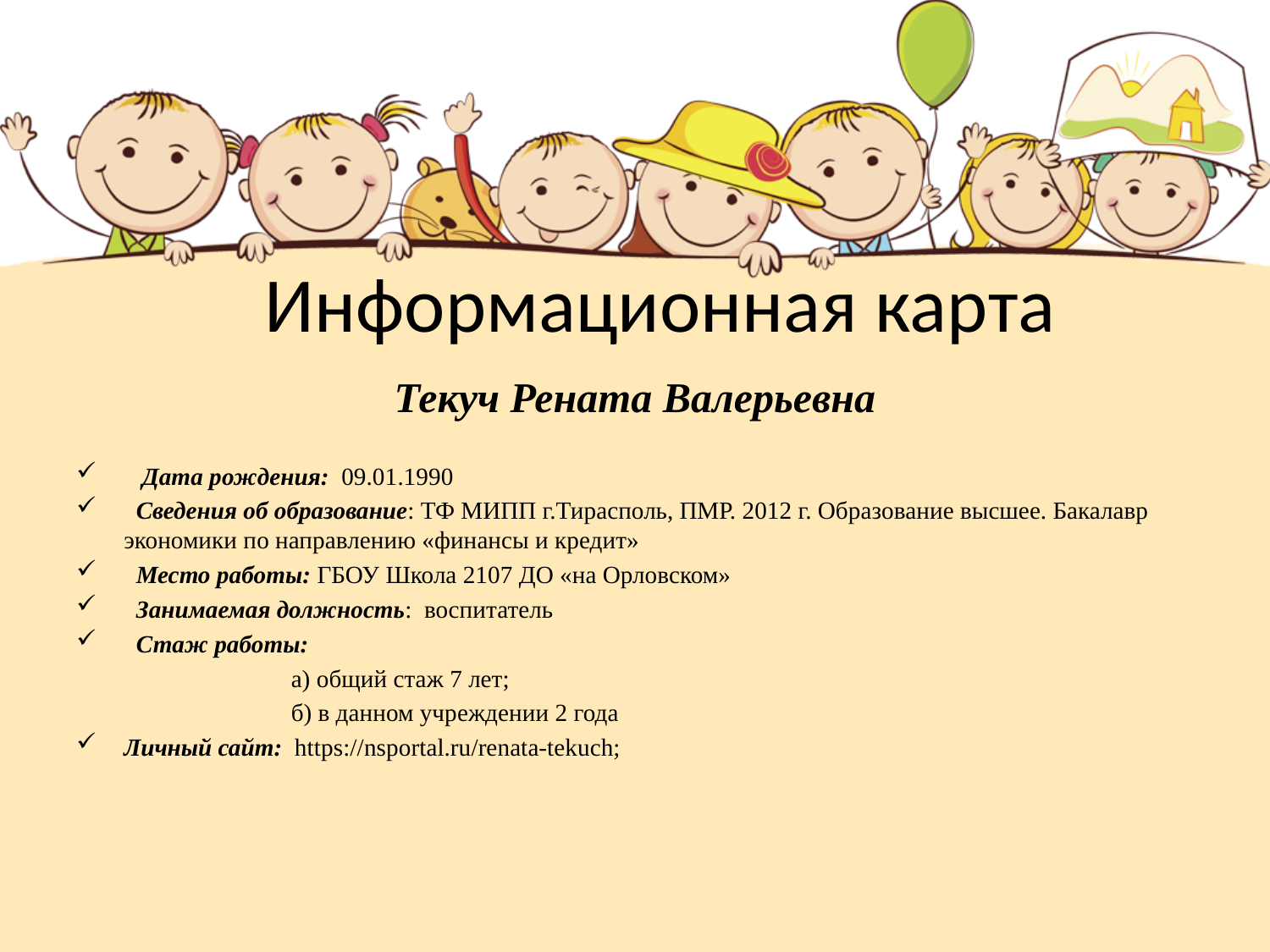

Текуч Рената Валерьевна

   Дата рождения:  09.01.1990
  Сведения об образование: ТФ МИПП г.Тирасполь, ПМР. 2012 г. Образование высшее. Бакалавр экономики по направлению «финансы и кредит»
  Место работы: ГБОУ Школа 2107 ДО «на Орловском»
  Занимаемая должность:  воспитатель
  Стаж работы:
                                   а) общий стаж 7 лет;
                                   б) в данном учреждении 2 года
Личный сайт:  https://nsportal.ru/renata-tekuch;

# Информационная карта